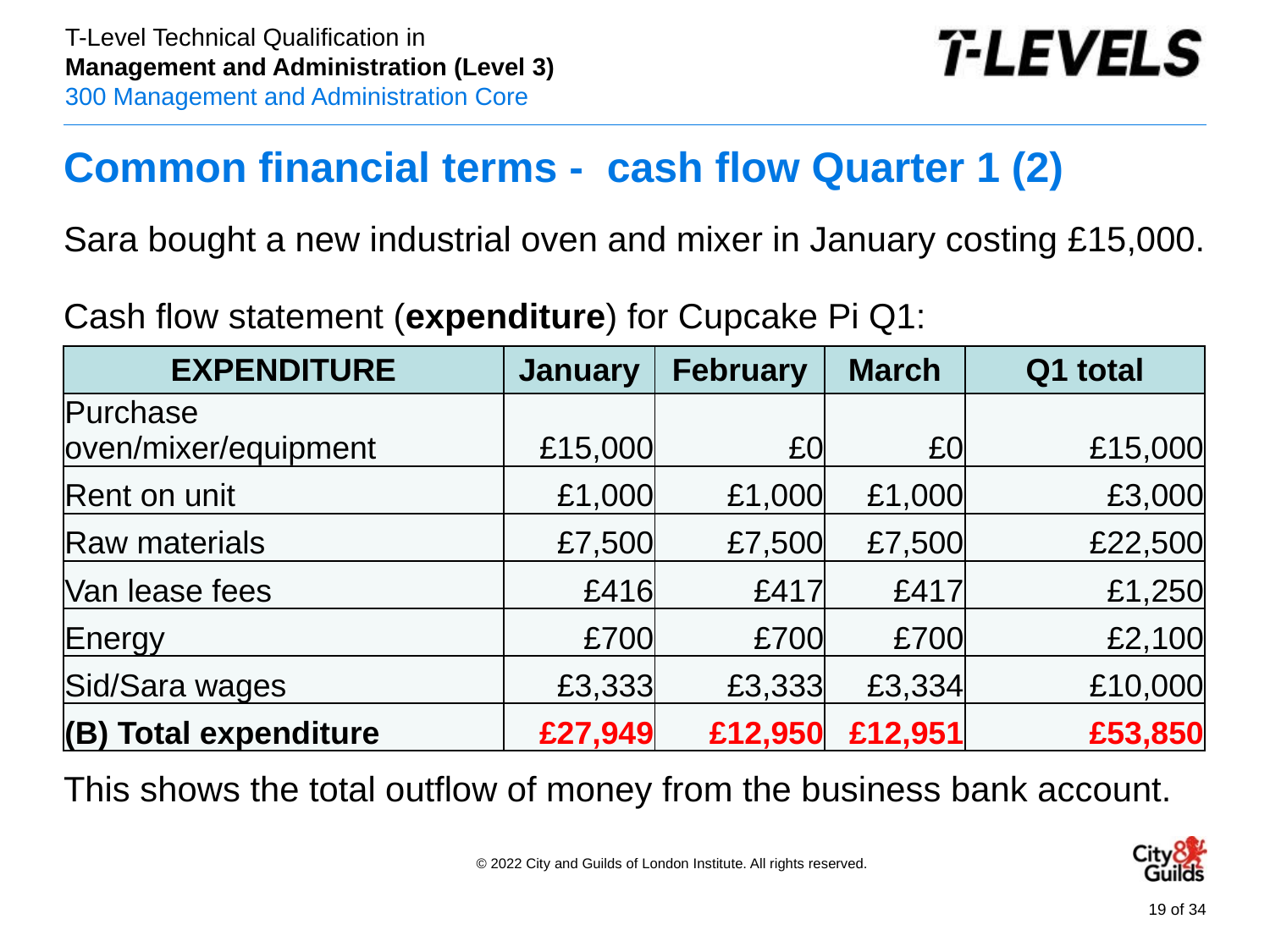

# Common financial terms -  cash flow Quarter 1 (2)
Sara bought a new industrial oven and mixer in January costing £15,000.
Cash flow statement (expenditure) for Cupcake Pi Q1:

This shows the total outflow of money from the business bank account.
| EXPENDITURE | January | February | March | Q1 total |
| --- | --- | --- | --- | --- |
| Purchase oven/mixer/equipment | £15,000 | £0 | £0 | £15,000 |
| Rent on unit | £1,000 | £1,000 | £1,000 | £3,000 |
| Raw materials | £7,500 | £7,500 | £7,500 | £22,500 |
| Van lease fees | £416 | £417 | £417 | £1,250 |
| Energy | £700 | £700 | £700 | £2,100 |
| Sid/Sara wages | £3,333 | £3,333 | £3,334 | £10,000 |
| (B) Total expenditure | £27,949 | £12,950 | £12,951 | £53,850 |